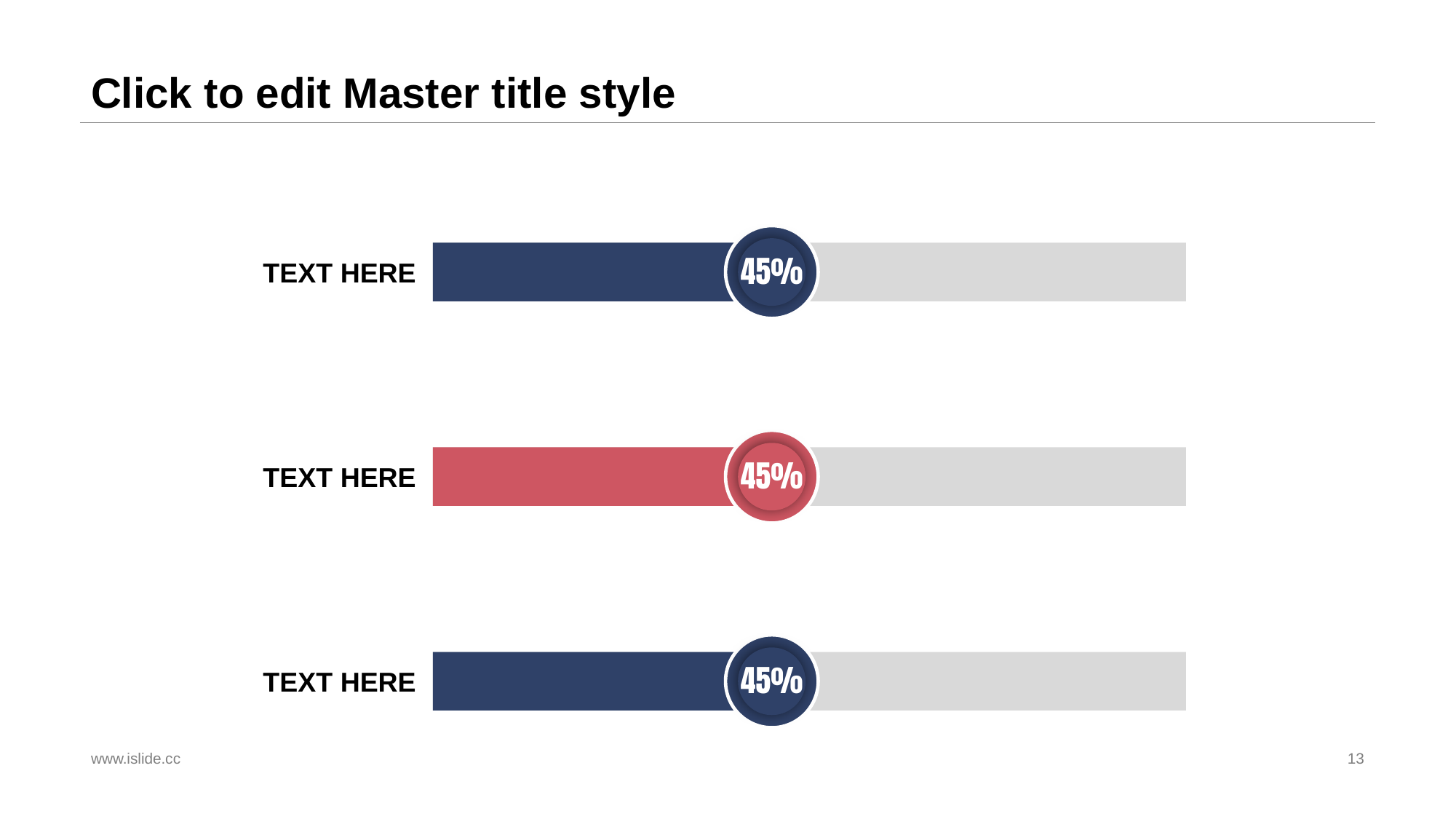

# Click to edit Master title style

45%
TEXT HERE

45%
TEXT HERE

45%
TEXT HERE

www.islide.cc
13